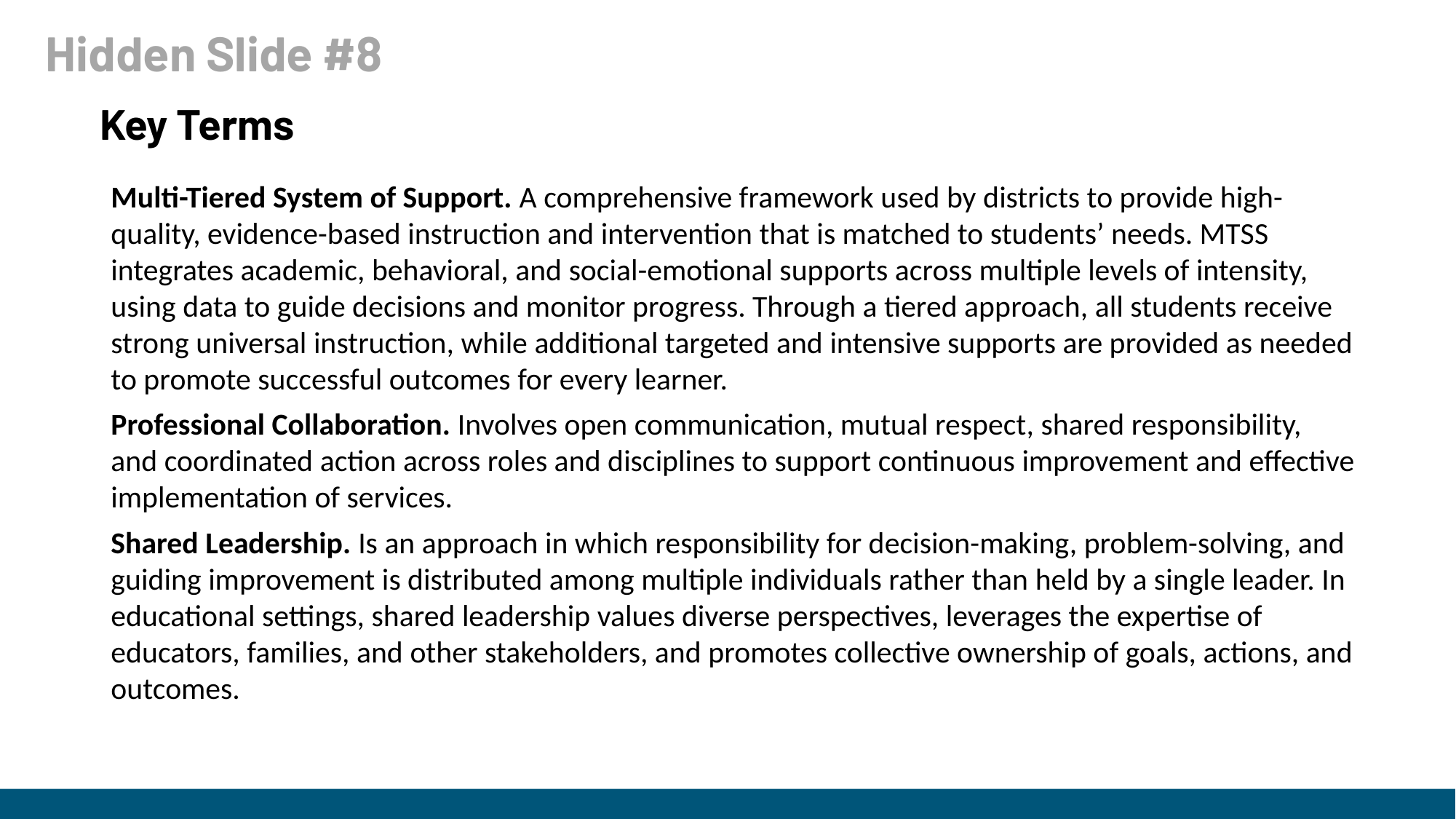

# Hidden Slide #8
Key Terms
Multi-Tiered System of Support. A comprehensive framework used by districts to provide high-quality, evidence-based instruction and intervention that is matched to students’ needs. MTSS integrates academic, behavioral, and social-emotional supports across multiple levels of intensity, using data to guide decisions and monitor progress. Through a tiered approach, all students receive strong universal instruction, while additional targeted and intensive supports are provided as needed to promote successful outcomes for every learner.
Professional Collaboration. Involves open communication, mutual respect, shared responsibility, and coordinated action across roles and disciplines to support continuous improvement and effective implementation of services.
Shared Leadership. Is an approach in which responsibility for decision-making, problem-solving, and guiding improvement is distributed among multiple individuals rather than held by a single leader. In educational settings, shared leadership values diverse perspectives, leverages the expertise of educators, families, and other stakeholders, and promotes collective ownership of goals, actions, and outcomes.